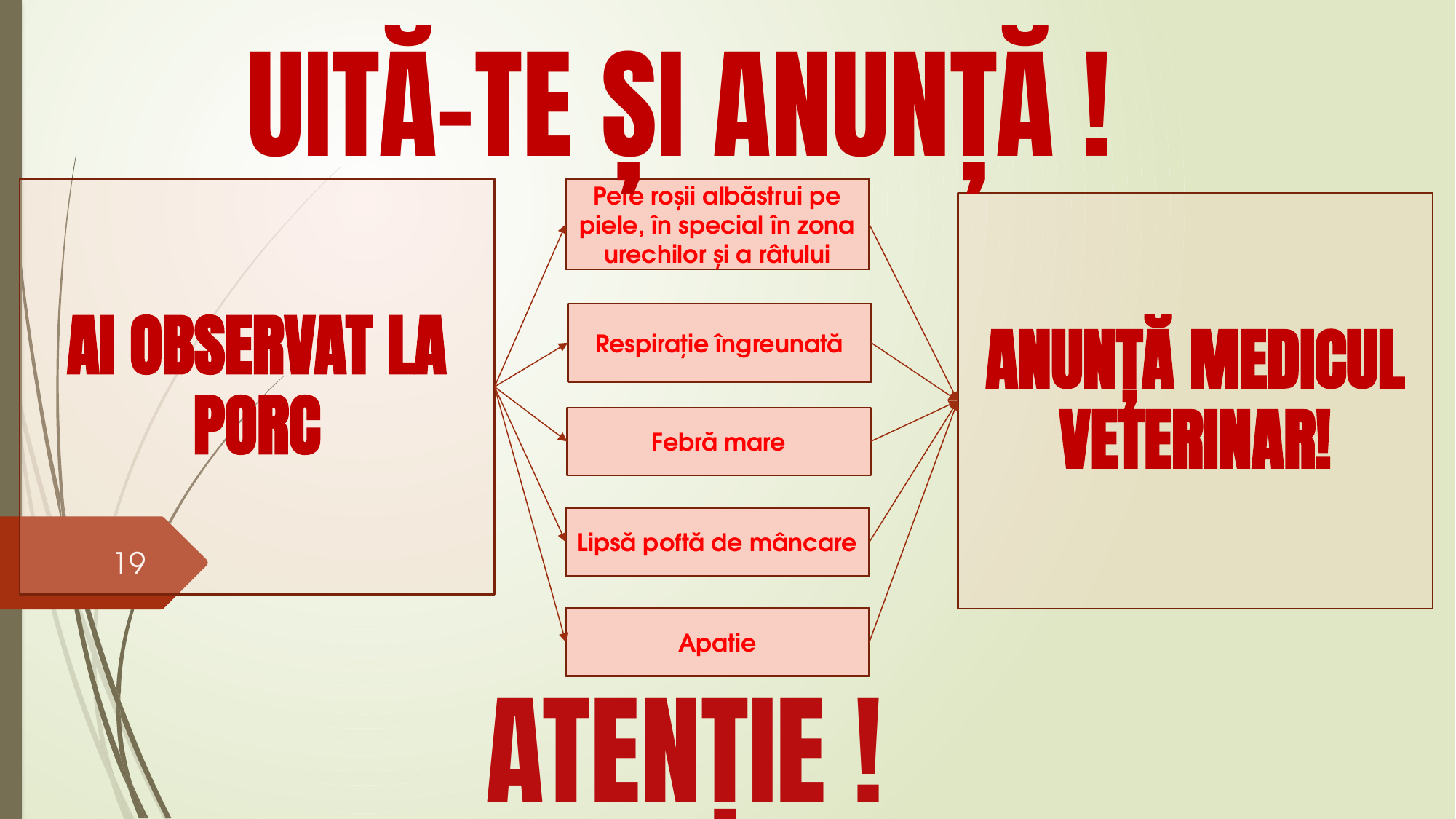

UITĂ-TE ȘI ANUNȚĂ !
AI OBSERVAT LA PORC
Pete roșii albăstrui pe piele, în special în zona urechilor și a râtului
ANUNȚĂ MEDICUL VETERINAR!
Respirație îngreunată
Febră mare
Lipsă poftă de mâncare
19
Apatie
ATENȚIE !